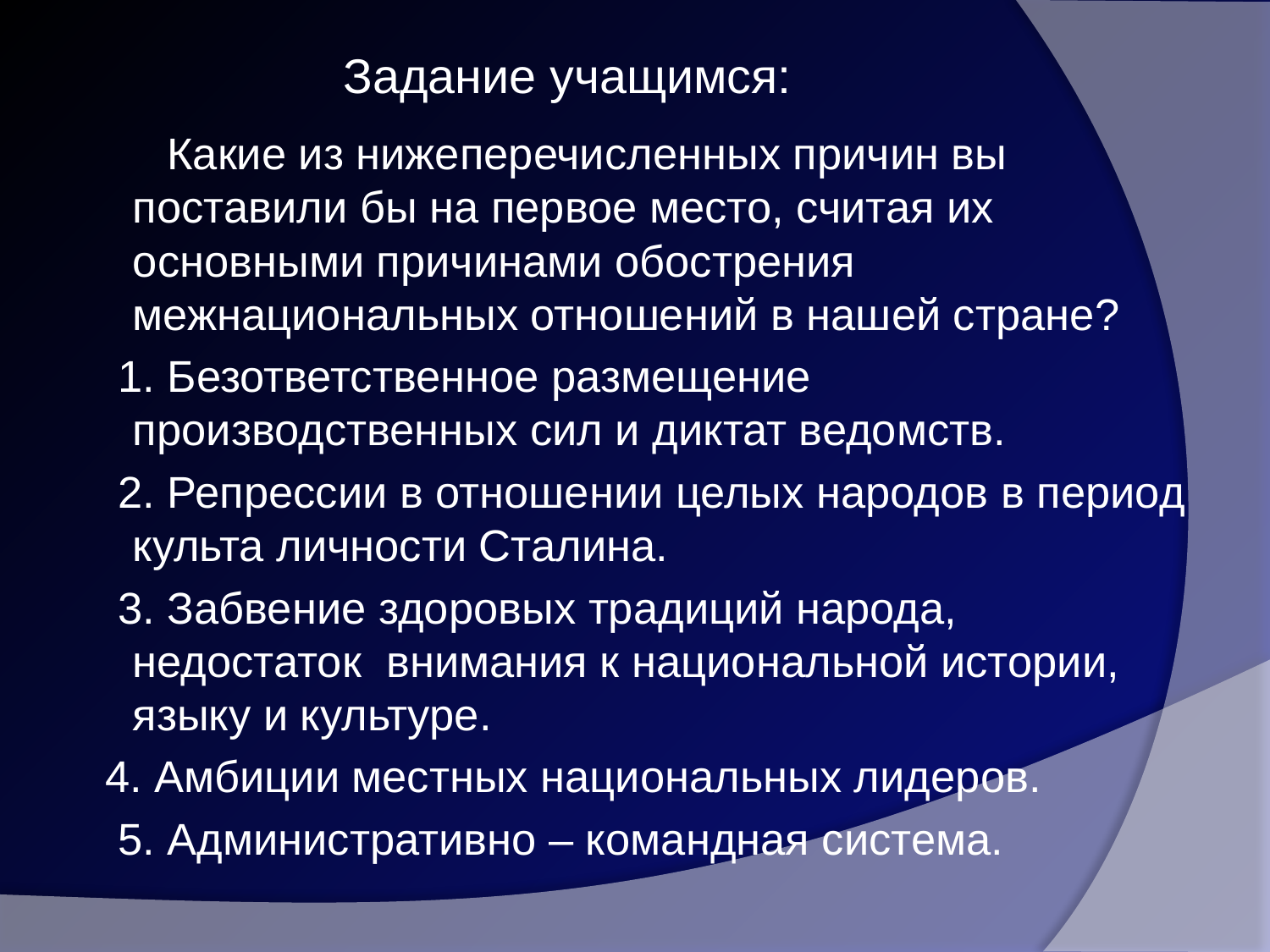

# Задание учащимся:
       Какие из нижеперечисленных причин вы поставили бы на первое место, считая их основными причинами обострения межнациональных отношений в нашей стране?
   1. Безответственное размещение производственных сил и диктат ведомств.
   2. Репрессии в отношении целых народов в период культа личности Сталина.
   3. Забвение здоровых традиций народа, недостаток  внимания к национальной истории, языку и культуре.
  4. Амбиции местных национальных лидеров.
   5. Административно – командная система.